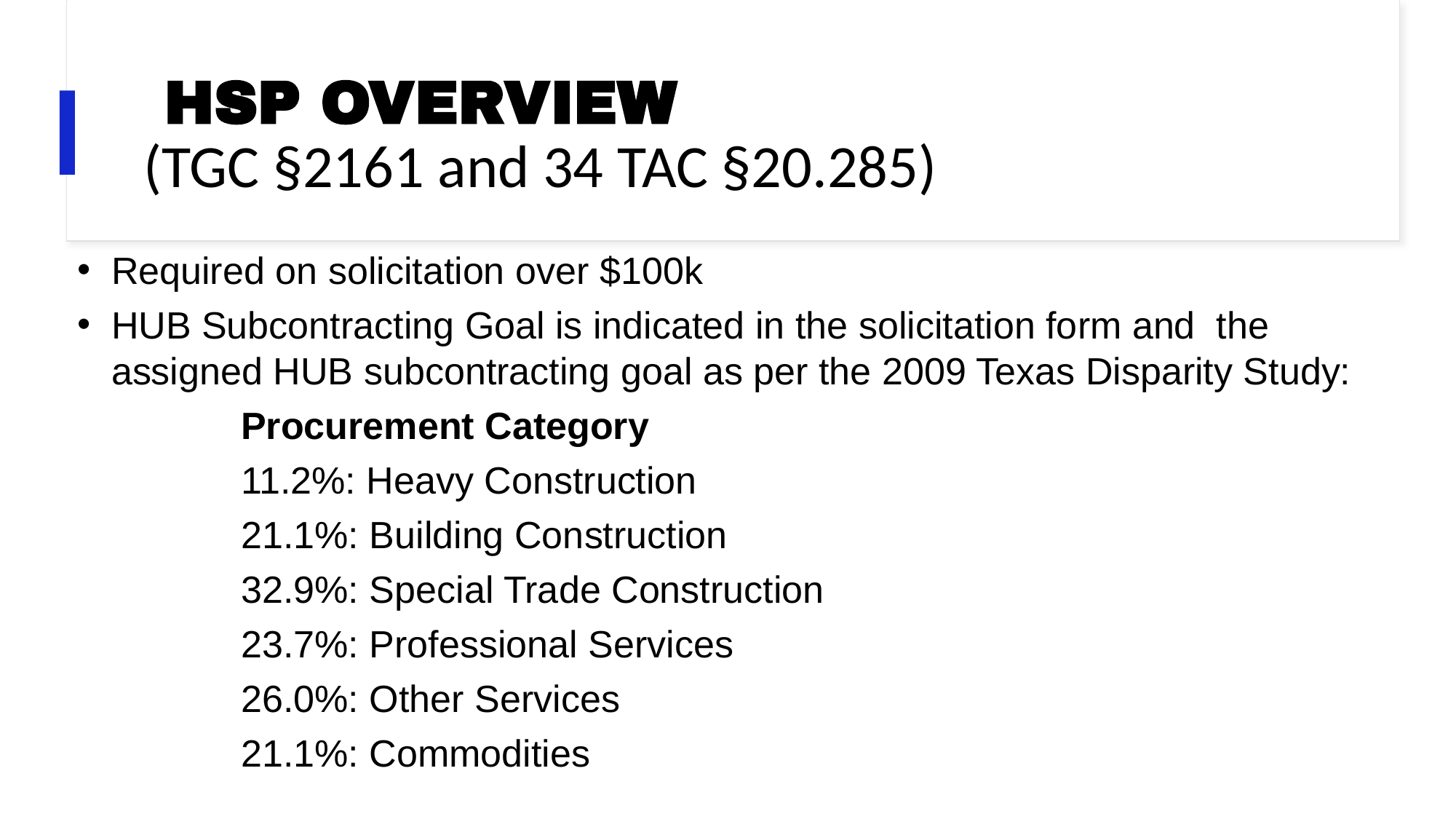

# HSP OVERVIEW (TGC §2161 and 34 TAC §20.285)

Required on solicitation over $100k
HUB Subcontracting Goal is indicated in the solicitation form and  the assigned HUB subcontracting goal as per the 2009 Texas Disparity Study:
Procurement Category
11.2%: Heavy Construction
21.1%: Building Construction
32.9%: Special Trade Construction
23.7%: Professional Services
26.0%: Other Services
21.1%: Commodities